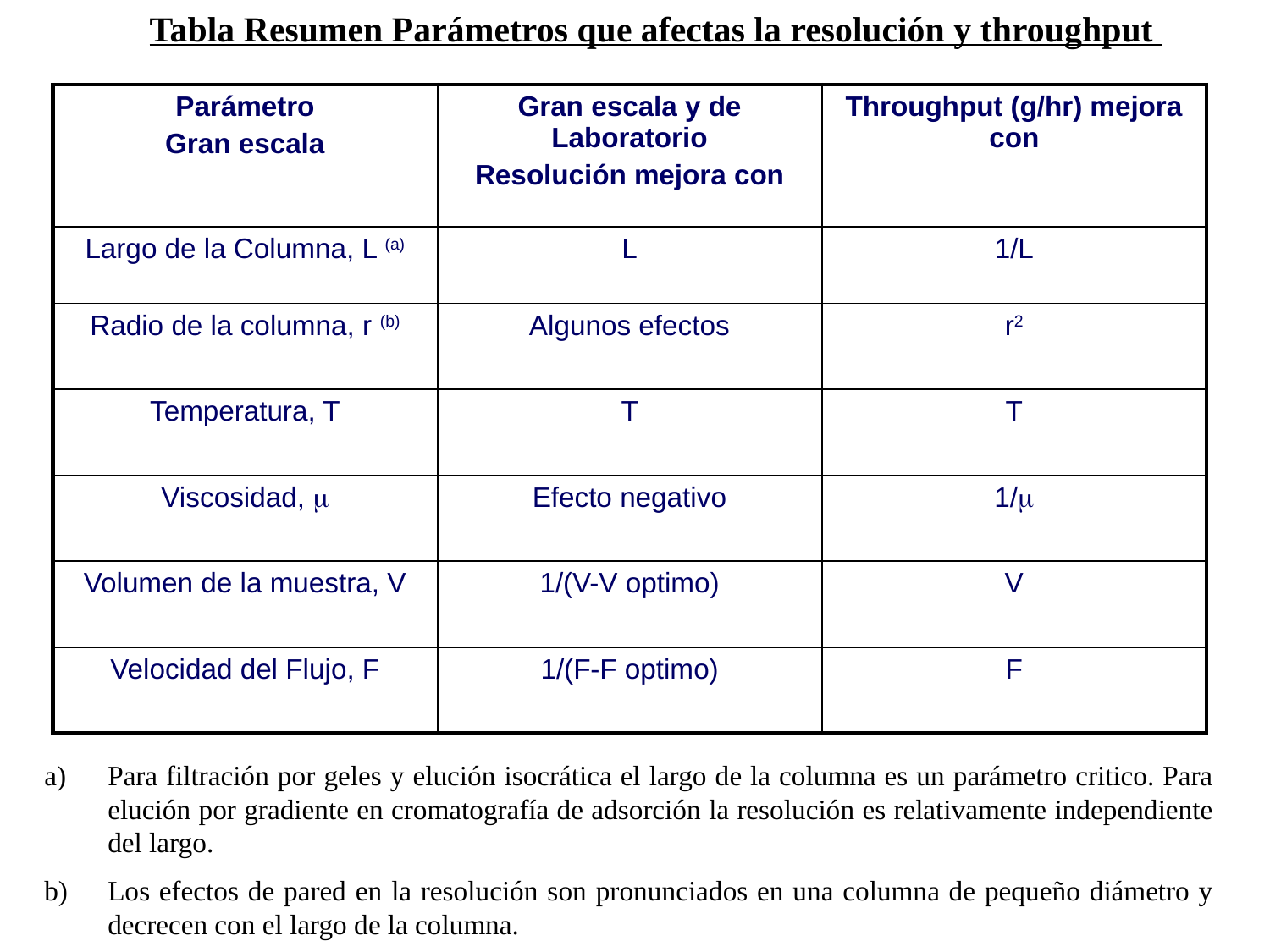

Tabla Resumen Parámetros que afectas la resolución y throughput
| Parámetro Gran escala | Gran escala y de Laboratorio Resolución mejora con | Throughput (g/hr) mejora con |
| --- | --- | --- |
| Largo de la Columna, L (a) | L | 1/L |
| Radio de la columna, r (b) | Algunos efectos | r2 |
| Temperatura, T | T | T |
| Viscosidad, μ | Efecto negativo | 1/μ |
| Volumen de la muestra, V | 1/(V-V optimo) | V |
| Velocidad del Flujo, F | 1/(F-F optimo) | F |
Para filtración por geles y elución isocrática el largo de la columna es un parámetro critico. Para elución por gradiente en cromatografía de adsorción la resolución es relativamente independiente del largo.
Los efectos de pared en la resolución son pronunciados en una columna de pequeño diámetro y decrecen con el largo de la columna.